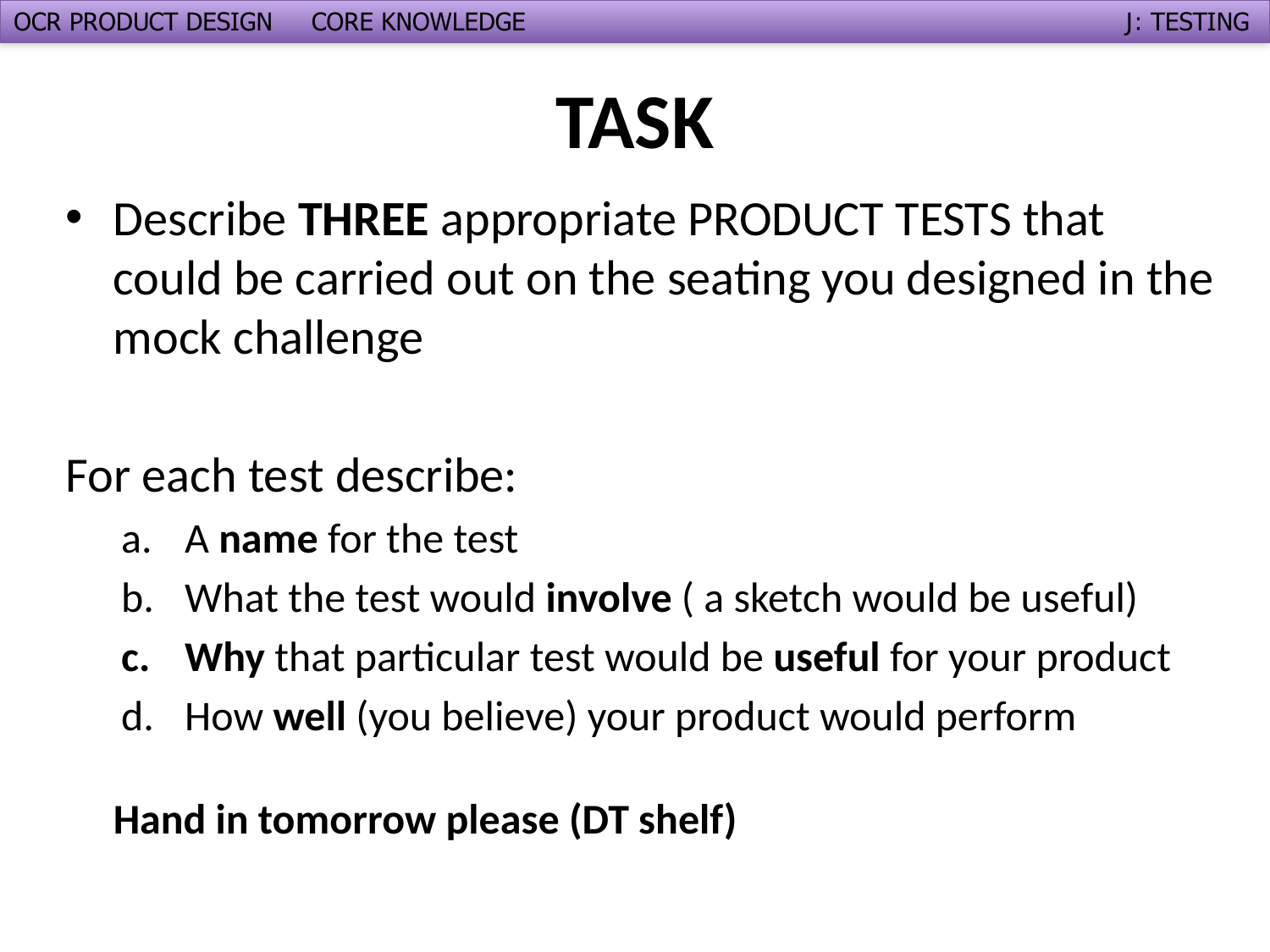

# TASK
Describe THREE appropriate PRODUCT TESTS that could be carried out on the seating you designed in the mock challenge

For each test describe:
A name for the test
What the test would involve ( a sketch would be useful)
Why that particular test would be useful for your product
How well (you believe) your product would perform

	Hand in tomorrow please (DT shelf)